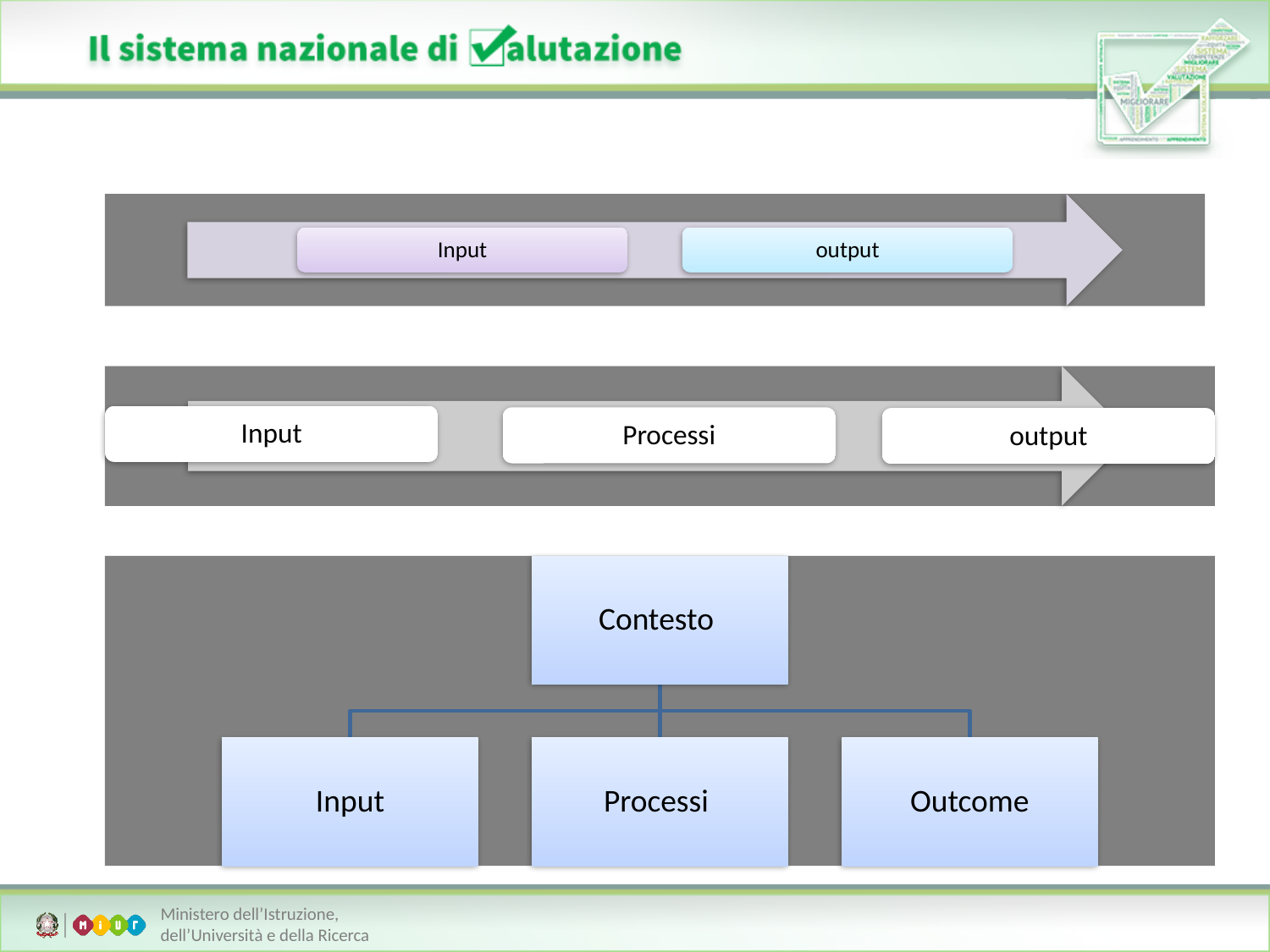

Input
output
Input
Processi
output
Contesto
Input
Processi
Outcome